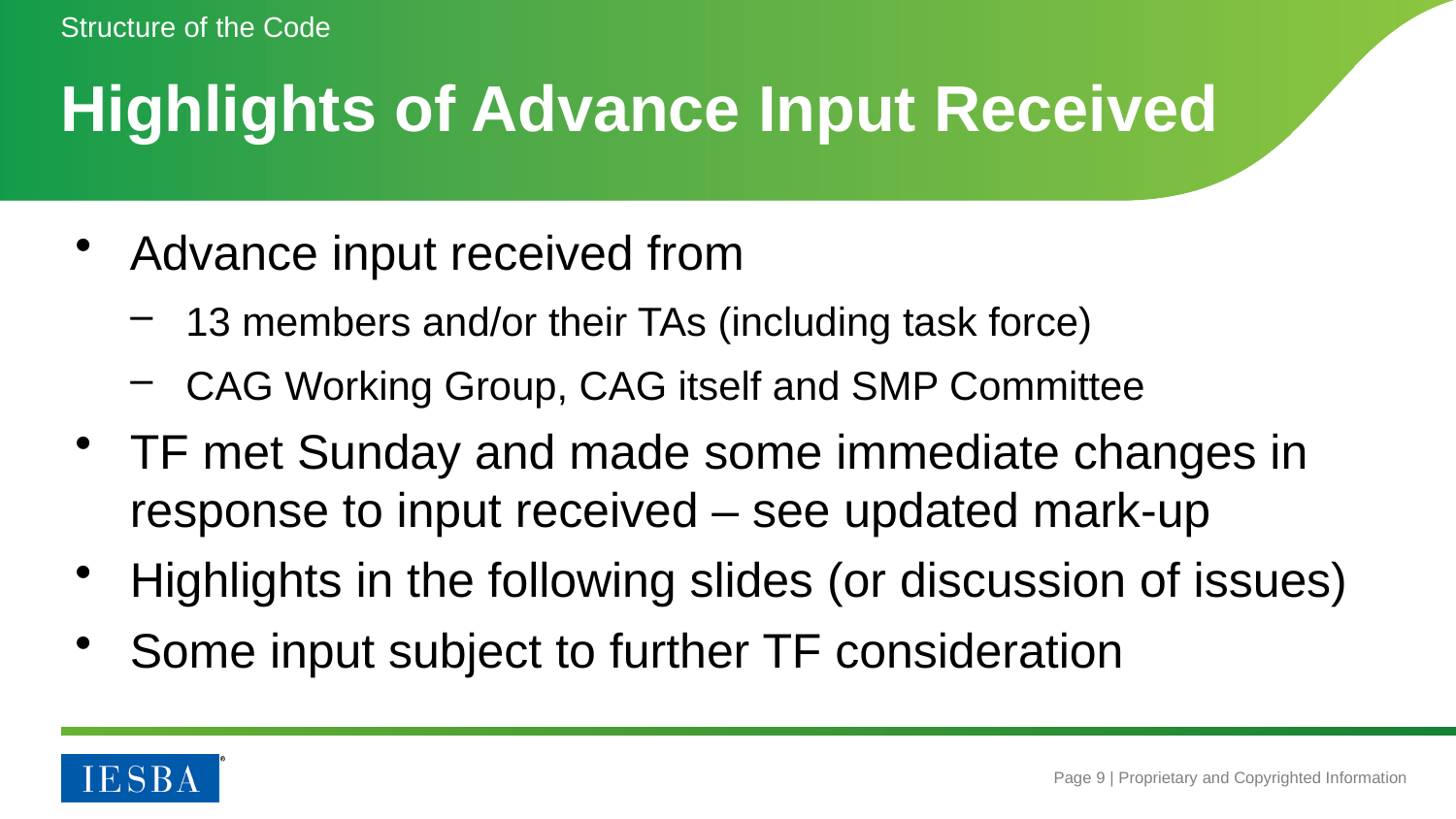

Structure of the Code
# Highlights of Advance Input Received
Advance input received from
13 members and/or their TAs (including task force)
CAG Working Group, CAG itself and SMP Committee
TF met Sunday and made some immediate changes in response to input received – see updated mark-up
Highlights in the following slides (or discussion of issues)
Some input subject to further TF consideration